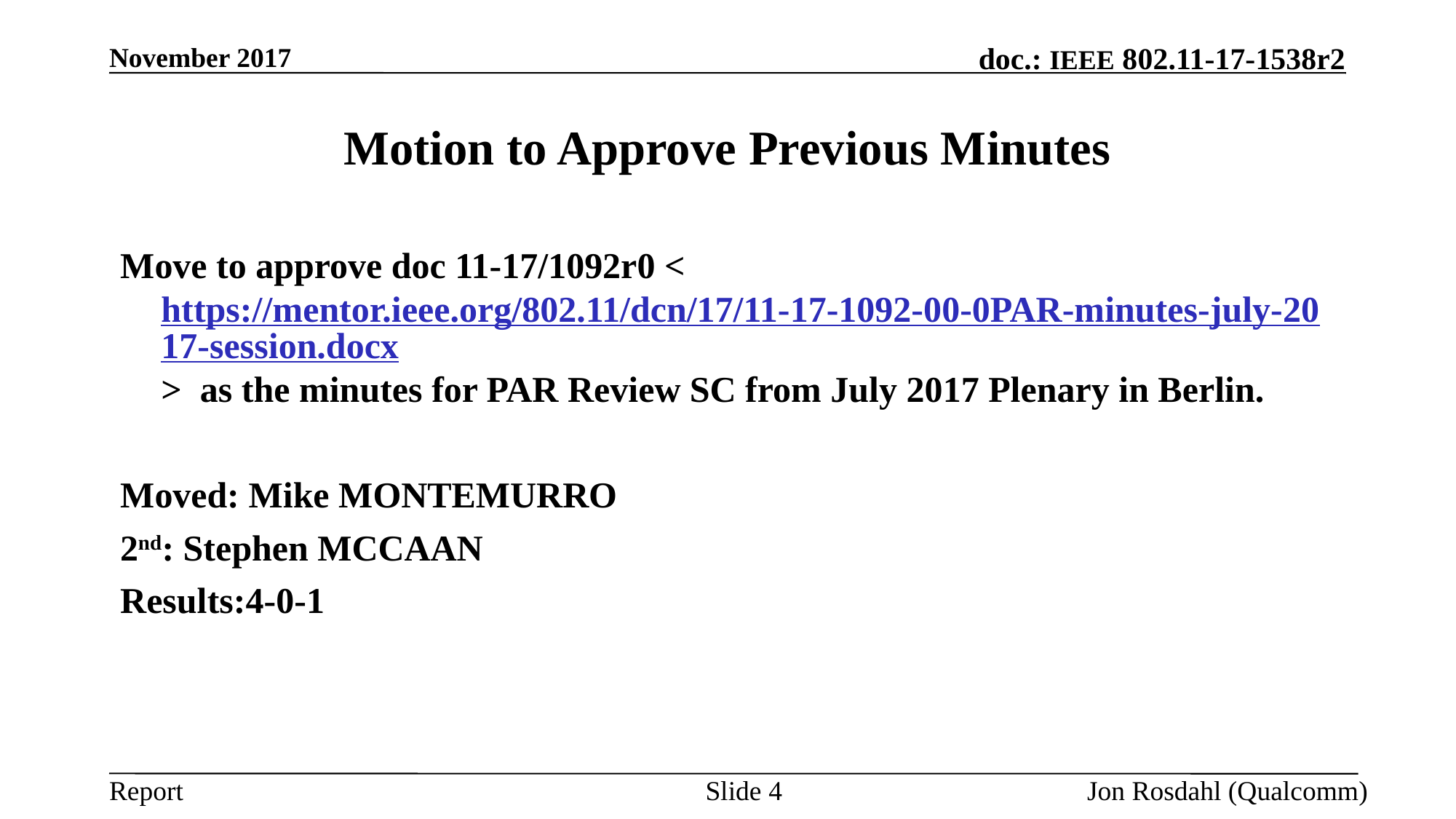

November 2017
# Motion to Approve Previous Minutes
Move to approve doc 11-17/1092r0 <https://mentor.ieee.org/802.11/dcn/17/11-17-1092-00-0PAR-minutes-july-2017-session.docx>  as the minutes for PAR Review SC from July 2017 Plenary in Berlin.

Moved: Mike MONTEMURRO
2nd: Stephen MCCAAN
Results:4-0-1
Slide 4
Jon Rosdahl (Qualcomm)